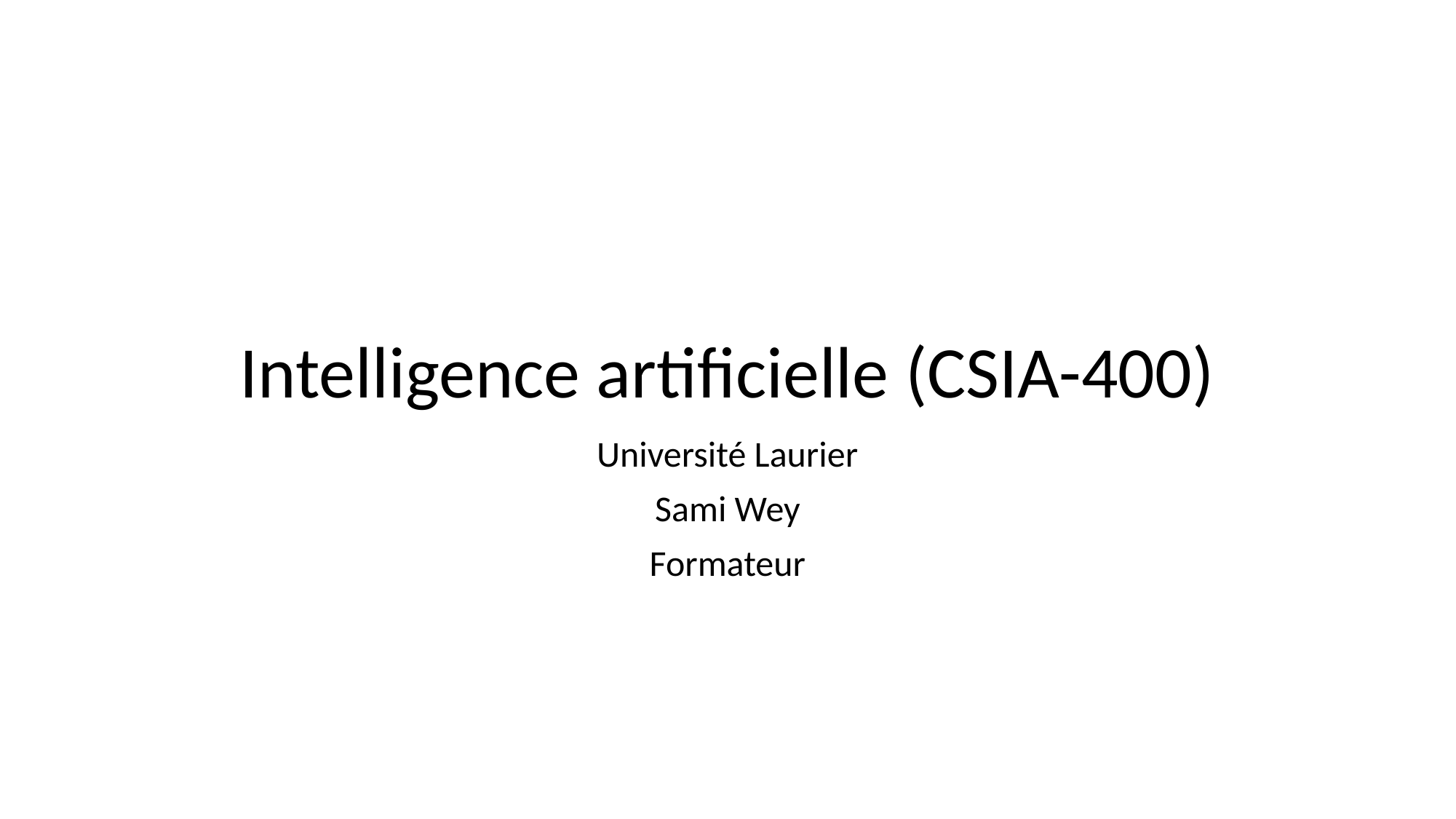

# Intelligence artificielle (CSIA-400)
Université Laurier
Sami Wey
Formateur